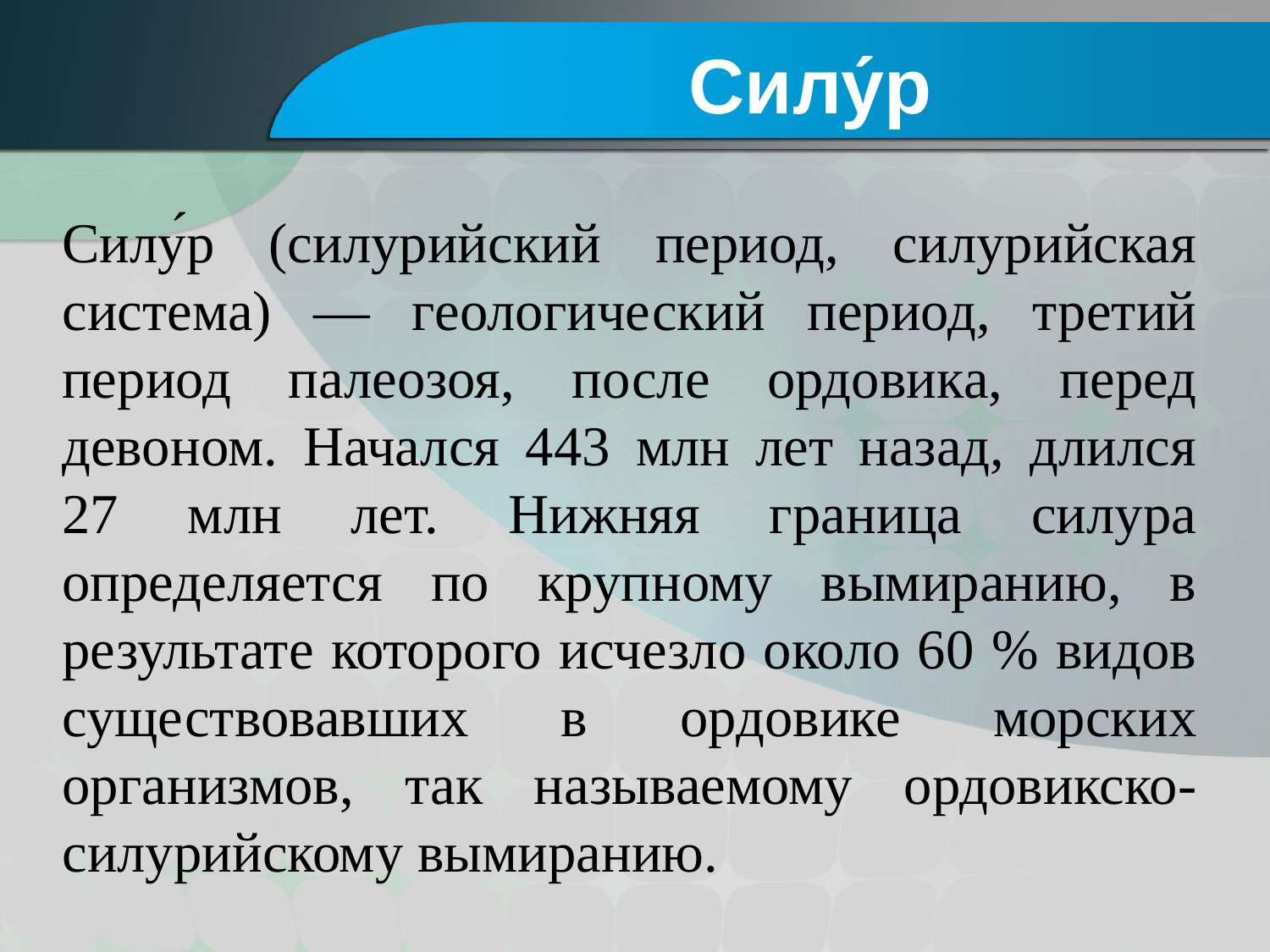

Силу́р
Силу́р (силурийский период, силурийская система) — геологический период, третий период палеозоя, после ордовика, перед девоном. Начался 443 млн лет назад, длился 27 млн лет. Нижняя граница силура определяется по крупному вымиранию, в результате которого исчезло около 60 % видов существовавших в ордовике морских организмов, так называемому ордовикско-силурийскому вымиранию.